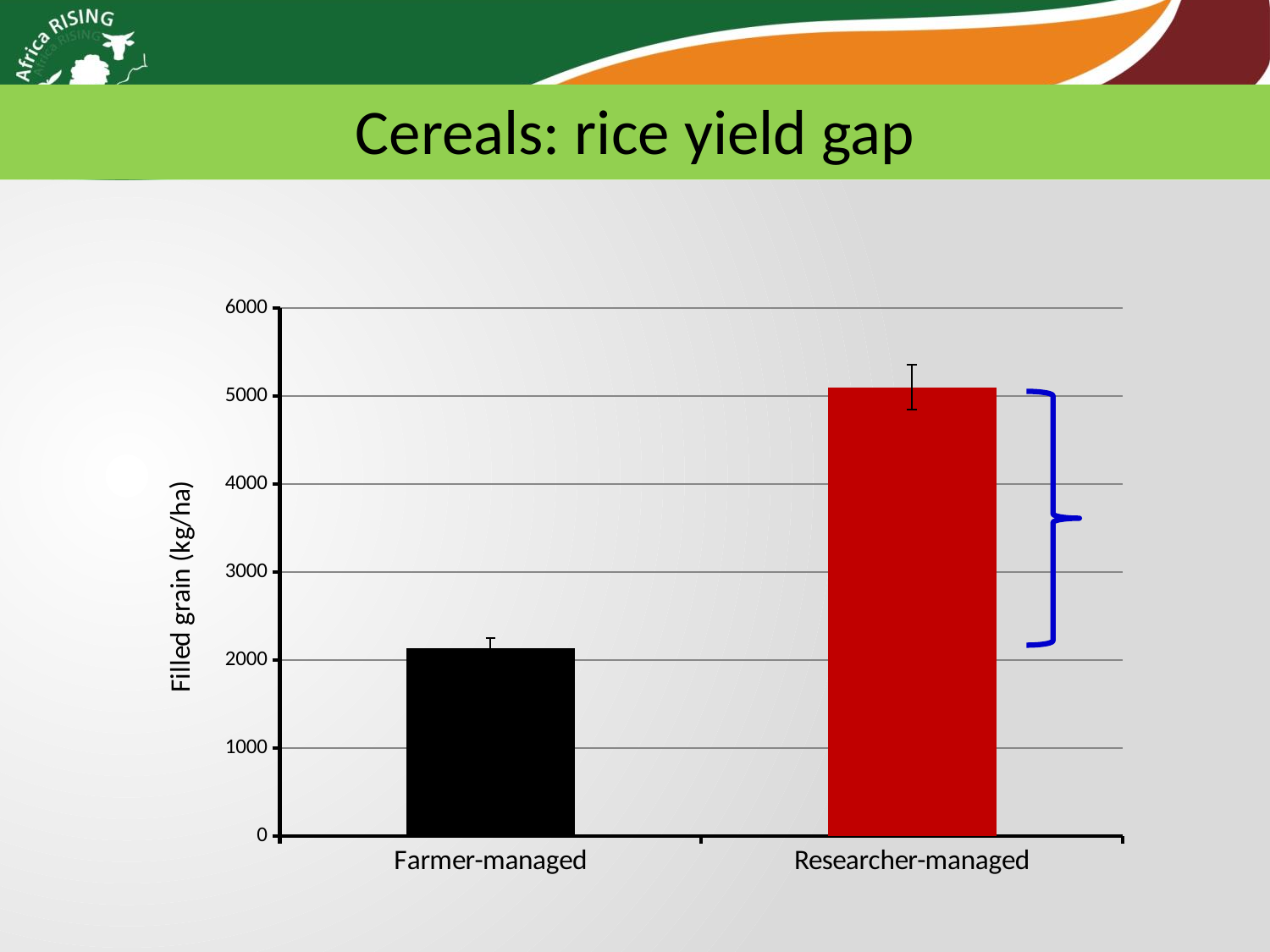

Cereals: rice yield gap

### Chart

| Category |  |
|---|---|
| Farmer-managed | 2140.0 |
| Researcher-managed | 5100.0 |